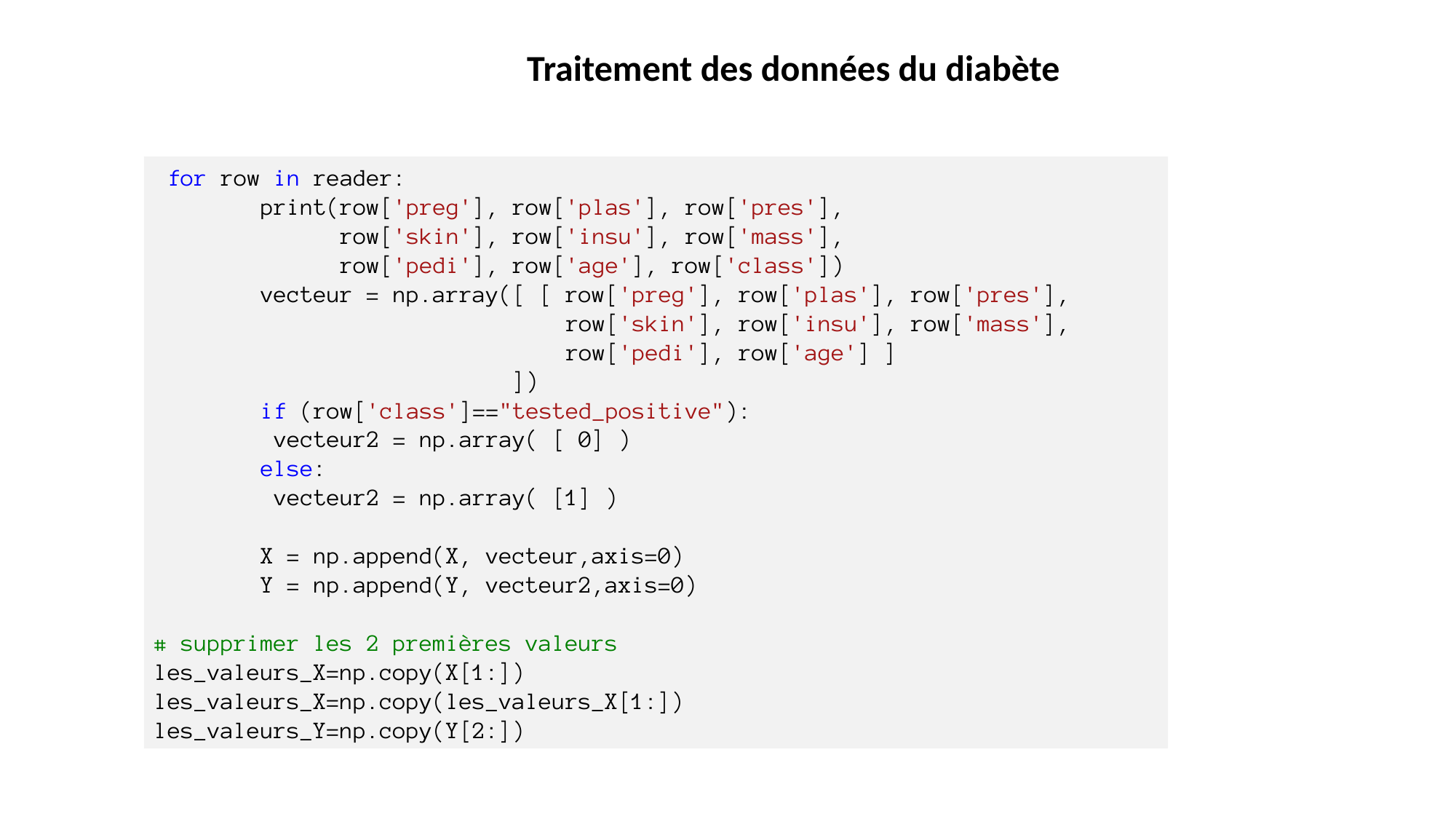

Traitement des données du diabète
 for row in reader:
        print(row['preg'], row['plas'], row['pres'],
              row['skin'], row['insu'], row['mass'],
              row['pedi'], row['age'], row['class'])
        vecteur = np.array([ [ row['preg'], row['plas'], row['pres'],
                               row['skin'], row['insu'], row['mass'],
                               row['pedi'], row['age'] ]
                           ])
        if (row['class']=="tested_positive"):
         vecteur2 = np.array( [ 0] )
        else:
         vecteur2 = np.array( [1] )

        X = np.append(X, vecteur,axis=0)
        Y = np.append(Y, vecteur2,axis=0)

# supprimer les 2 premières valeurs
les_valeurs_X=np.copy(X[1:])
les_valeurs_X=np.copy(les_valeurs_X[1:])
les_valeurs_Y=np.copy(Y[2:])